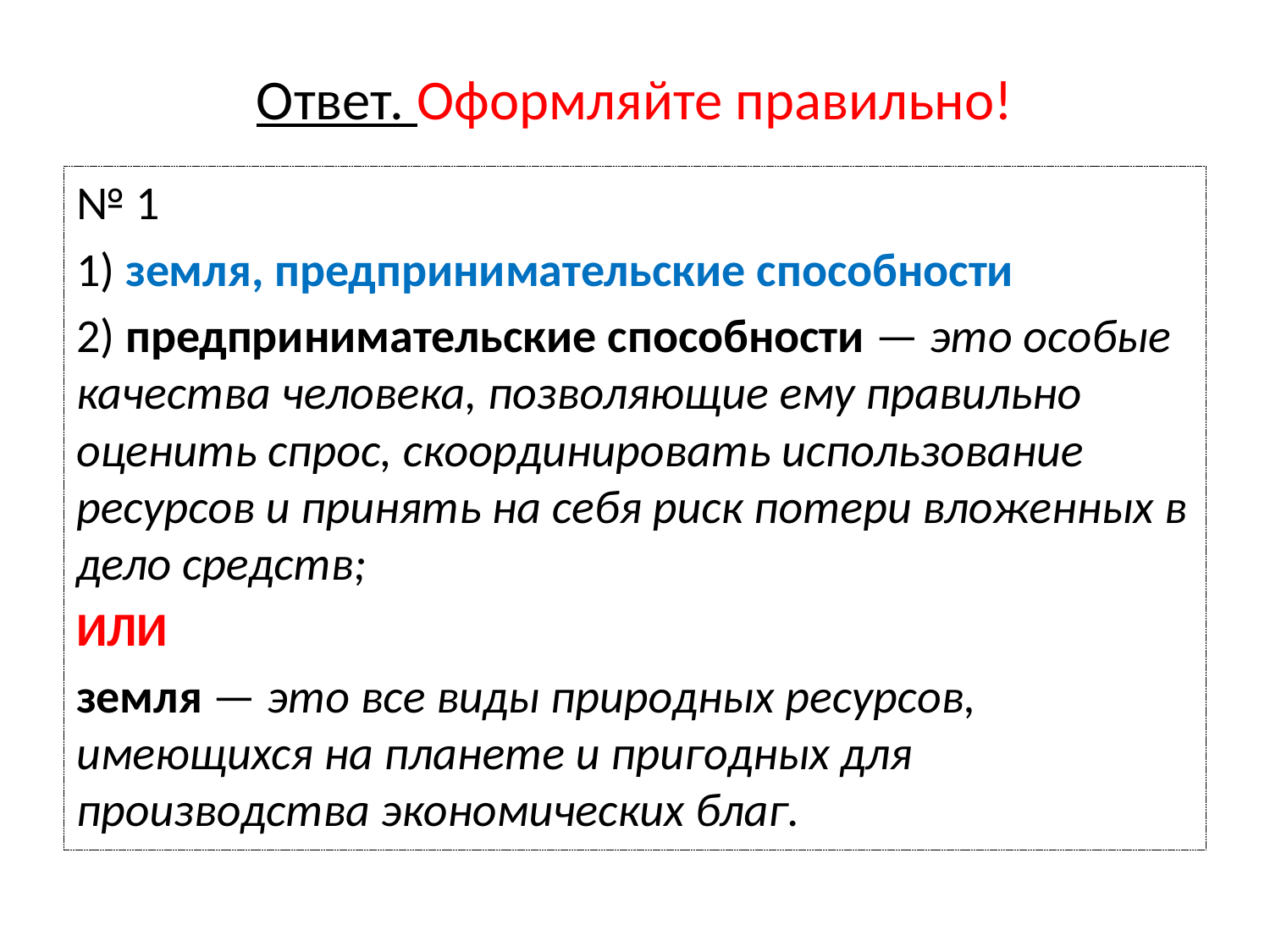

# Ответ. Оформляйте правильно!
№ 1
1) земля, предпринимательские способности
2) предпринимательские способности — это особые качества человека, позволяющие ему правильно оценить спрос, скоординировать использование ресурсов и принять на себя риск потери вложенных в дело средств;
ИЛИ
земля — это все виды природных ресурсов, имеющихся на планете и пригодных для производства экономических благ.